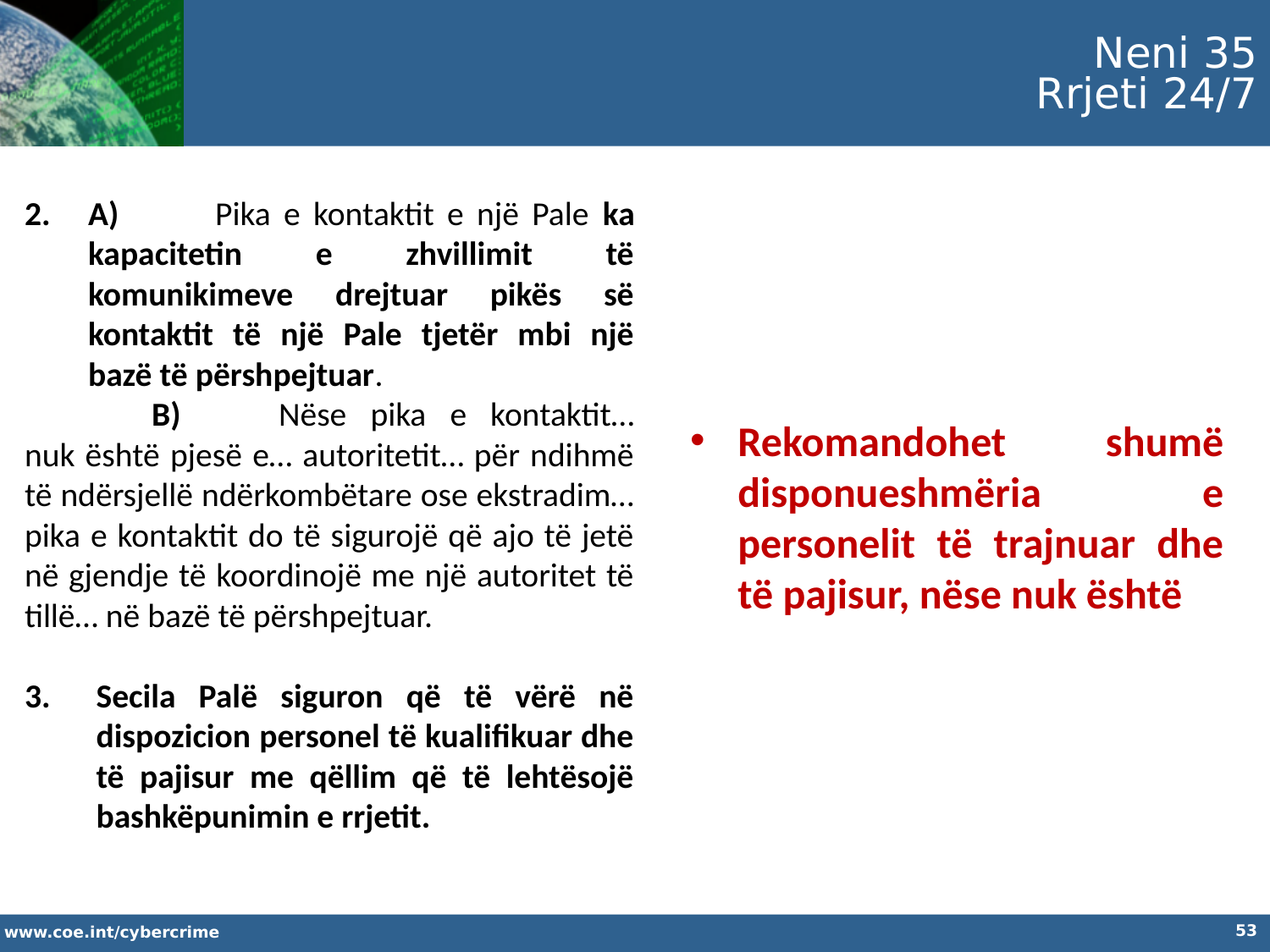

Neni 35
Rrjeti 24/7
A)	Pika e kontaktit e një Pale ka kapacitetin e zhvillimit të komunikimeve drejtuar pikës së kontaktit të një Pale tjetër mbi një bazë të përshpejtuar.
	B)	Nëse pika e kontaktit… nuk është pjesë e… autoritetit… për ndihmë të ndërsjellë ndërkombëtare ose ekstradim… pika e kontaktit do të sigurojë që ajo të jetë në gjendje të koordinojë me një autoritet të tillë… në bazë të përshpejtuar.

Secila Palë siguron që të vërë në dispozicion personel të kualifikuar dhe të pajisur me qëllim që të lehtësojë bashkëpunimin e rrjetit.
Rekomandohet shumë disponueshmëria e personelit të trajnuar dhe të pajisur, nëse nuk është
53